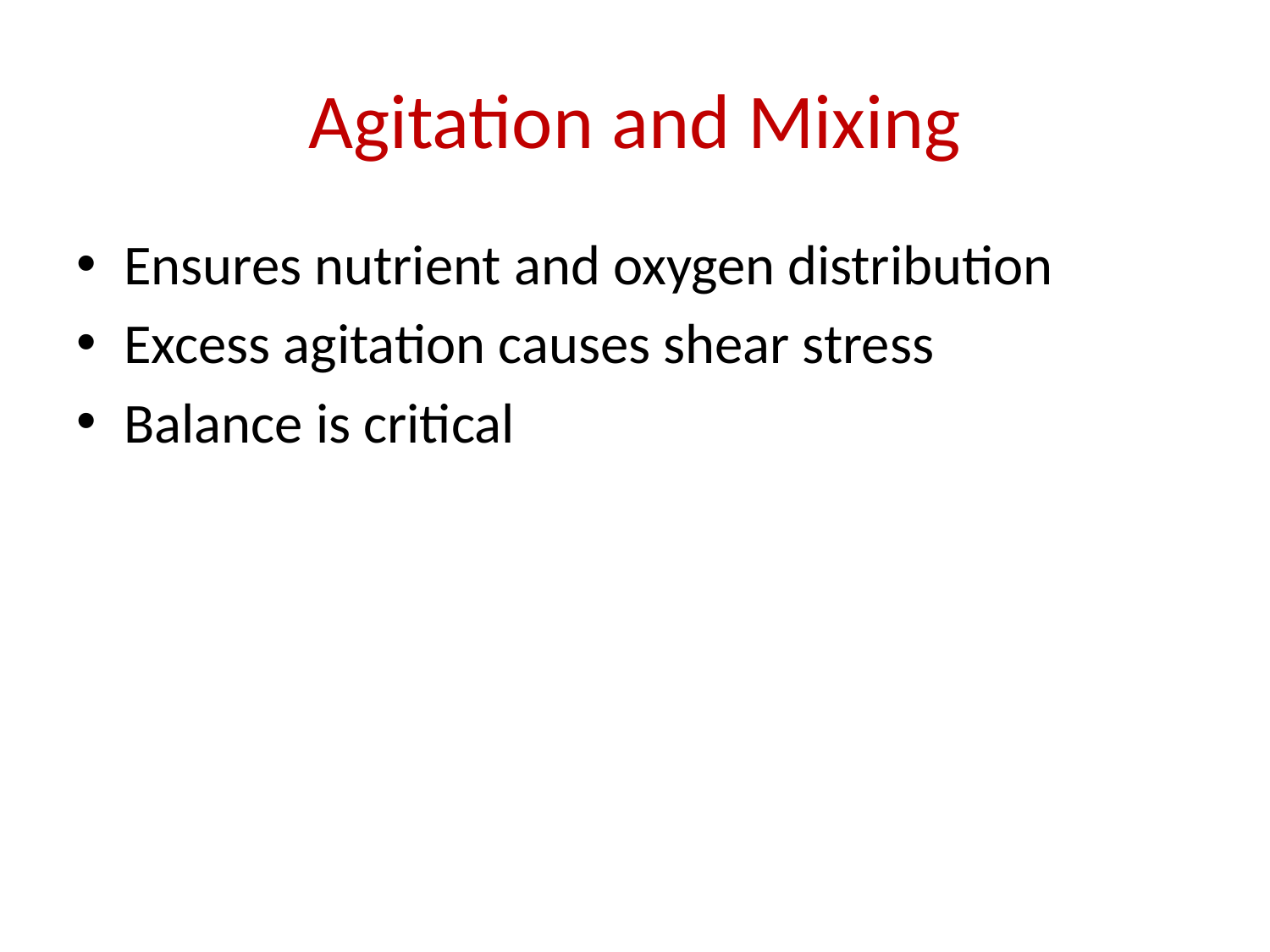

# Agitation and Mixing
Ensures nutrient and oxygen distribution
Excess agitation causes shear stress
Balance is critical